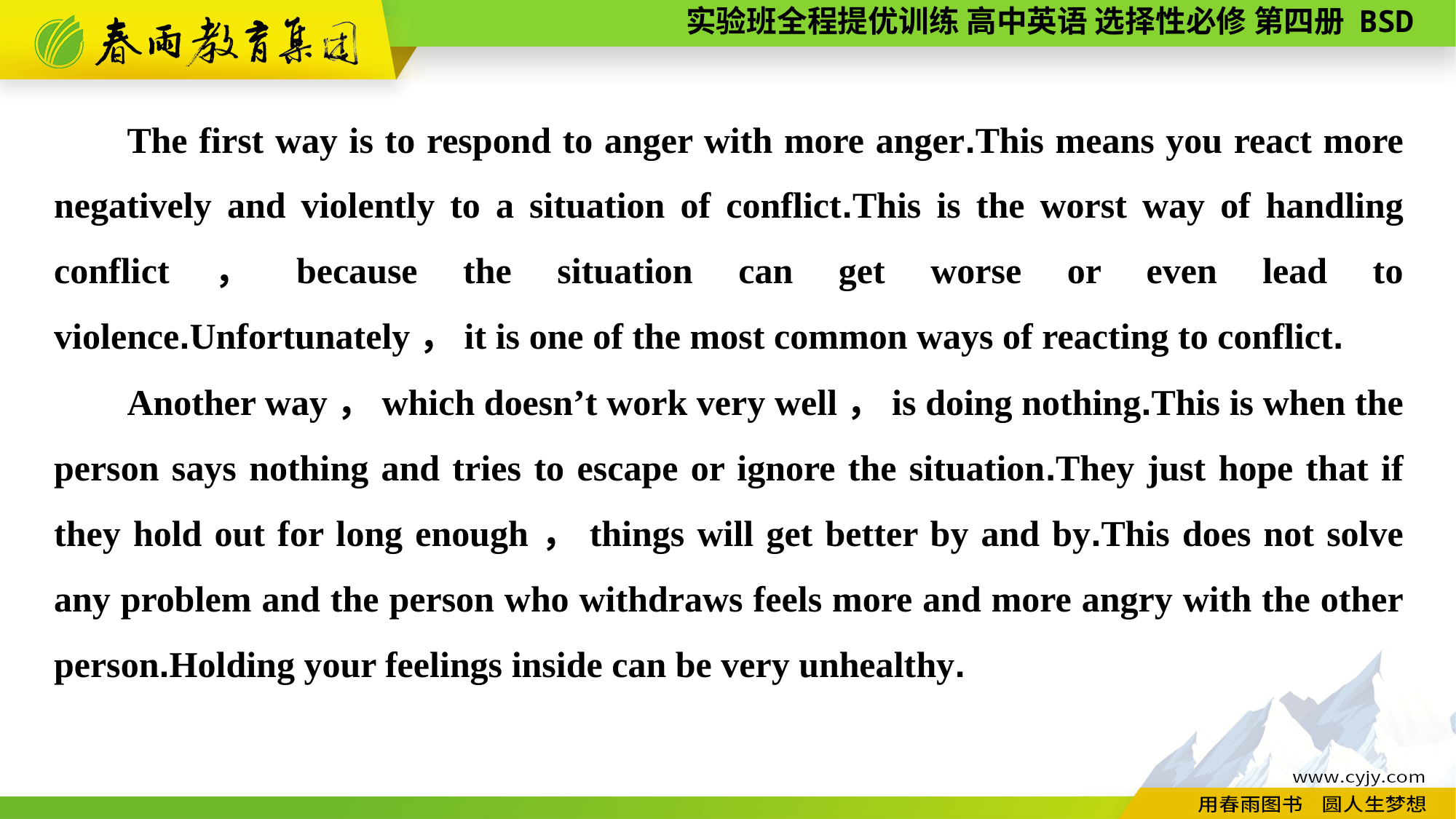

The first way is to respond to anger with more anger.This means you react more negatively and violently to a situation of conflict.This is the worst way of handling conflict，because the situation can get worse or even lead to violence.Unfortunately，it is one of the most common ways of reacting to conflict.
Another way，which doesn’t work very well，is doing nothing.This is when the person says nothing and tries to escape or ignore the situation.They just hope that if they hold out for long enough，things will get better by and by.This does not solve any problem and the person who withdraws feels more and more angry with the other person.Holding your feelings inside can be very unhealthy.